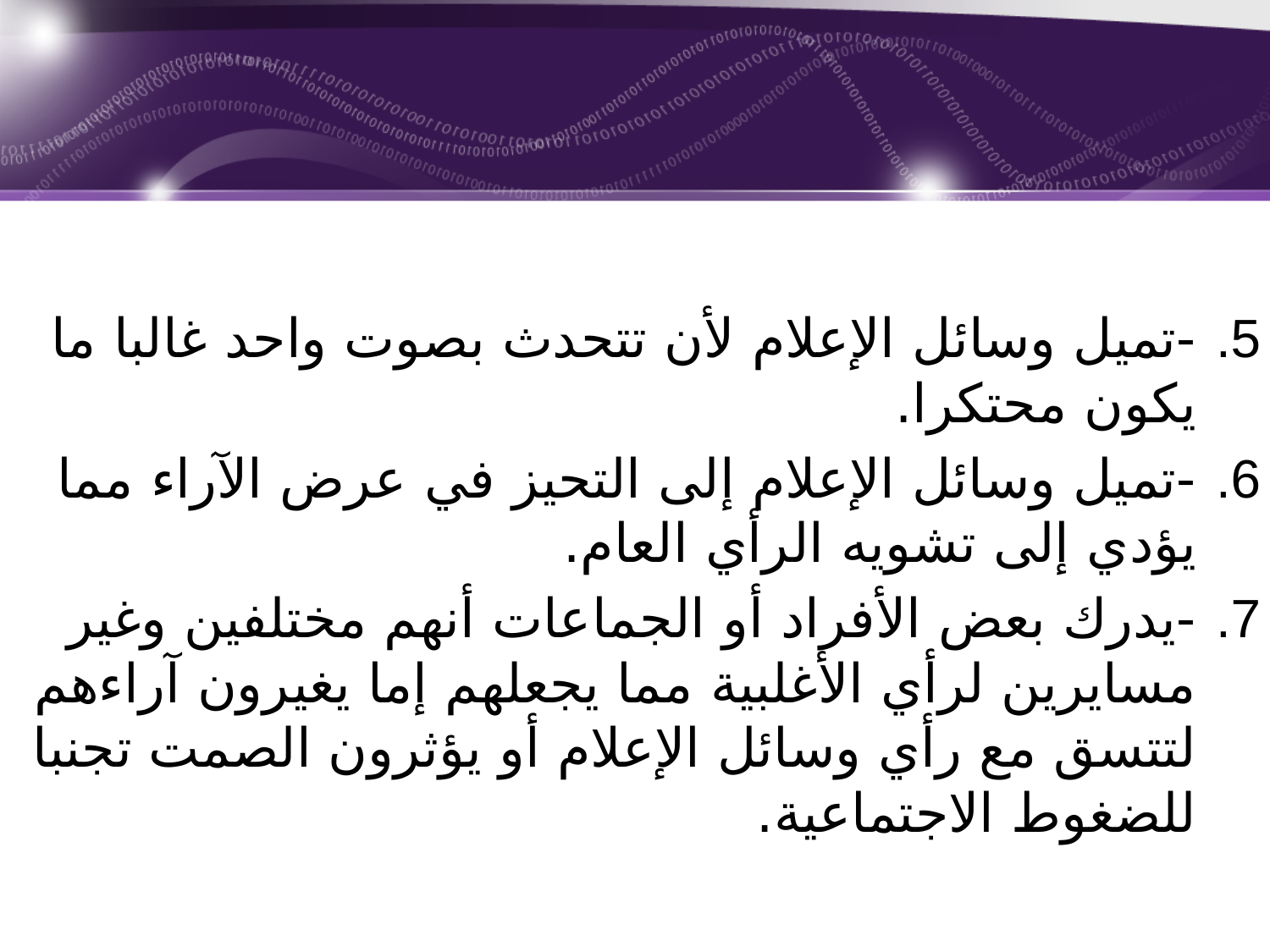

#

-تميل وسائل الإعلام لأن تتحدث بصوت واحد غالبا ما يكون محتكرا.
-تميل وسائل الإعلام إلى التحيز في عرض الآراء مما يؤدي إلى تشويه الرأي العام.
-يدرك بعض الأفراد أو الجماعات أنهم مختلفين وغير مسايرين لرأي الأغلبية مما يجعلهم إما يغيرون آراءهم لتتسق مع رأي وسائل الإعلام أو يؤثرون الصمت تجنبا للضغوط الاجتماعية.